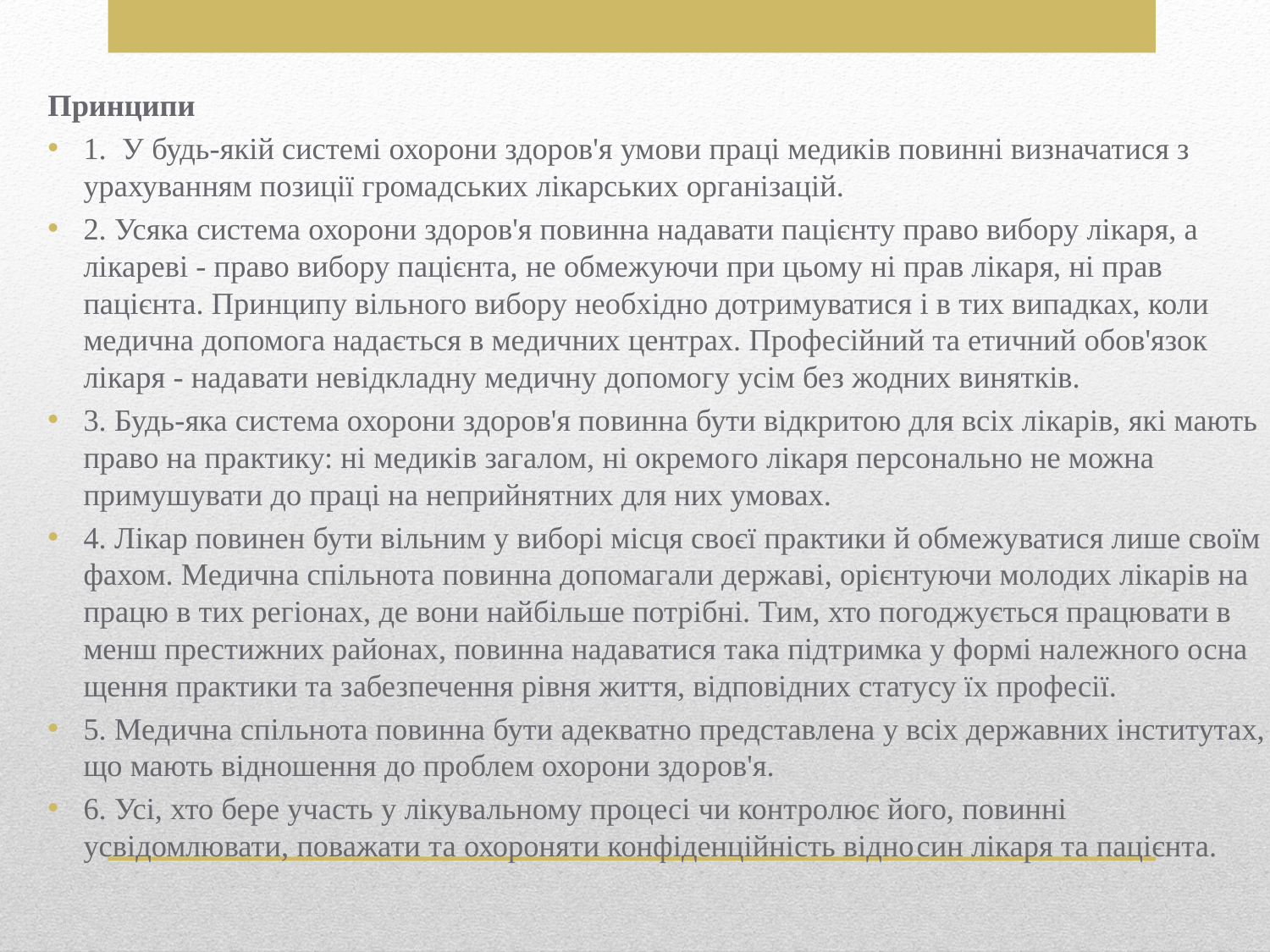

Принципи
1.  У будь-якій системі охорони здоров'я умови праці медиків повинні визначатися з урахуванням позиції громадських лікарських організацій.
2. Усяка система охорони здоров'я повинна надавати пацієнту право вибору лікаря, а лікареві - право вибору пацієнта, не обмежуючи при цьому ні прав лікаря, ні прав пацієнта. Принципу вільного вибору необ­хідно дотримуватися і в тих випадках, коли медична допомога надається в медичних центрах. Професійний та етичний обов'язок лікаря - нада­вати невідкладну медичну допомогу усім без жодних винятків.
3. Будь-яка система охорони здоров'я повинна бути відкритою для всіх лікарів, які мають право на практику: ні медиків загалом, ні окремо­го лікаря персонально не можна примушувати до праці на неприйнятних для них умовах.
4. Лікар повинен бути вільним у виборі місця своєї практики й обмежуватися лише своїм фахом. Медична спільнота повинна допомагали державі, орієнтуючи молодих лікарів на працю в тих регіонах, де вони найбільше потрібні. Тим, хто погоджується працювати в менш престижних районах, повинна надаватися така підтримка у формі належного осна­щення практики та забезпечення рівня життя, відповідних статусу їх професії.
5. Медична спільнота повинна бути адекватно представлена у всіх державних інститутах, що мають відношення до проблем охорони здо­ров'я.
6. Усі, хто бере участь у лікувальному процесі чи контролює його, повинні усвідомлювати, поважати та охороняти конфіденційність відно­син лікаря та пацієнта.